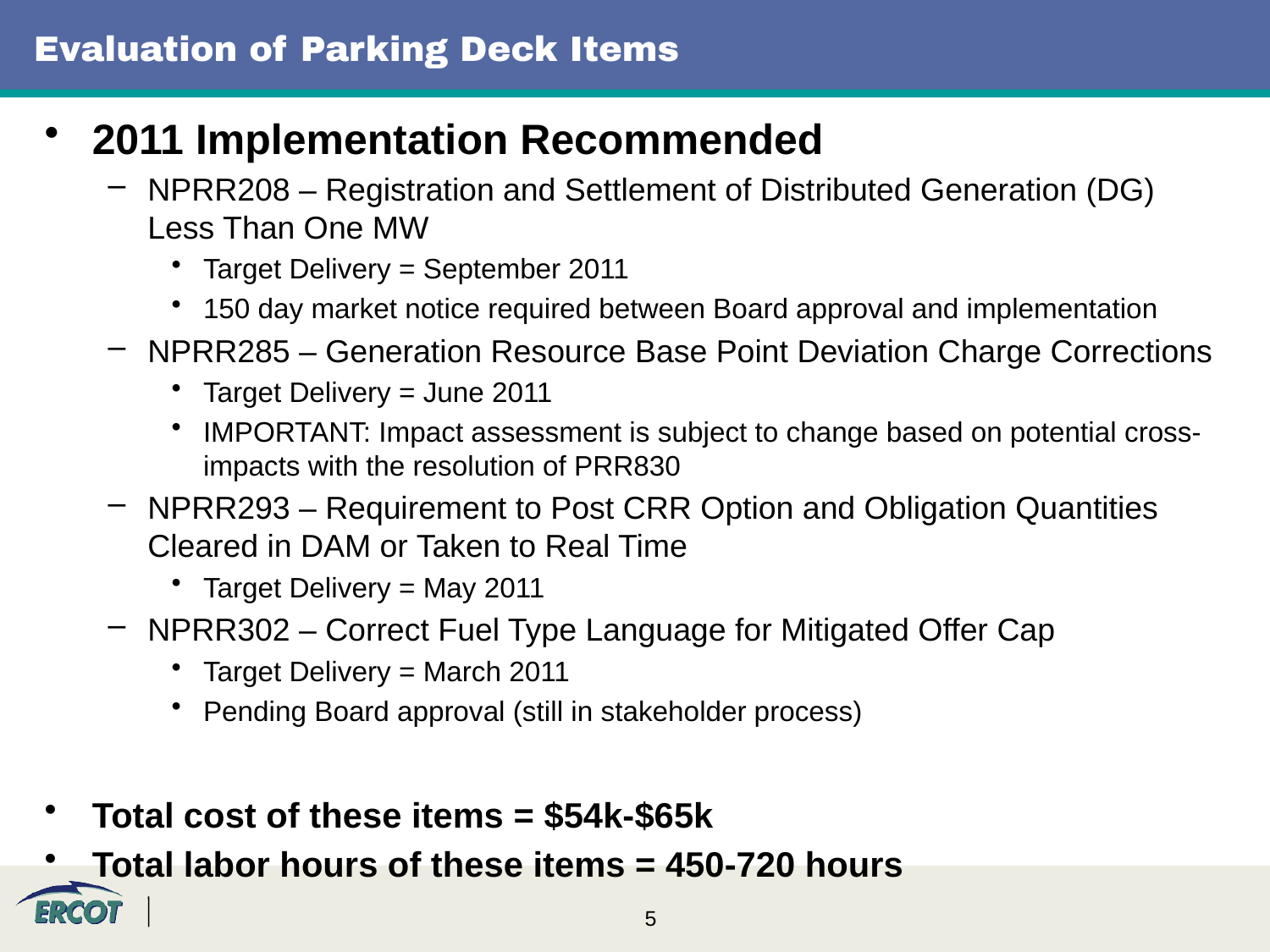

# Evaluation of Parking Deck Items
2011 Implementation Recommended
NPRR208 – Registration and Settlement of Distributed Generation (DG) Less Than One MW
Target Delivery = September 2011
150 day market notice required between Board approval and implementation
NPRR285 – Generation Resource Base Point Deviation Charge Corrections
Target Delivery = June 2011
IMPORTANT: Impact assessment is subject to change based on potential cross-impacts with the resolution of PRR830
NPRR293 – Requirement to Post CRR Option and Obligation Quantities Cleared in DAM or Taken to Real Time
Target Delivery = May 2011
NPRR302 – Correct Fuel Type Language for Mitigated Offer Cap
Target Delivery = March 2011
Pending Board approval (still in stakeholder process)

Total cost of these items = $54k-$65k
Total labor hours of these items = 450-720 hours